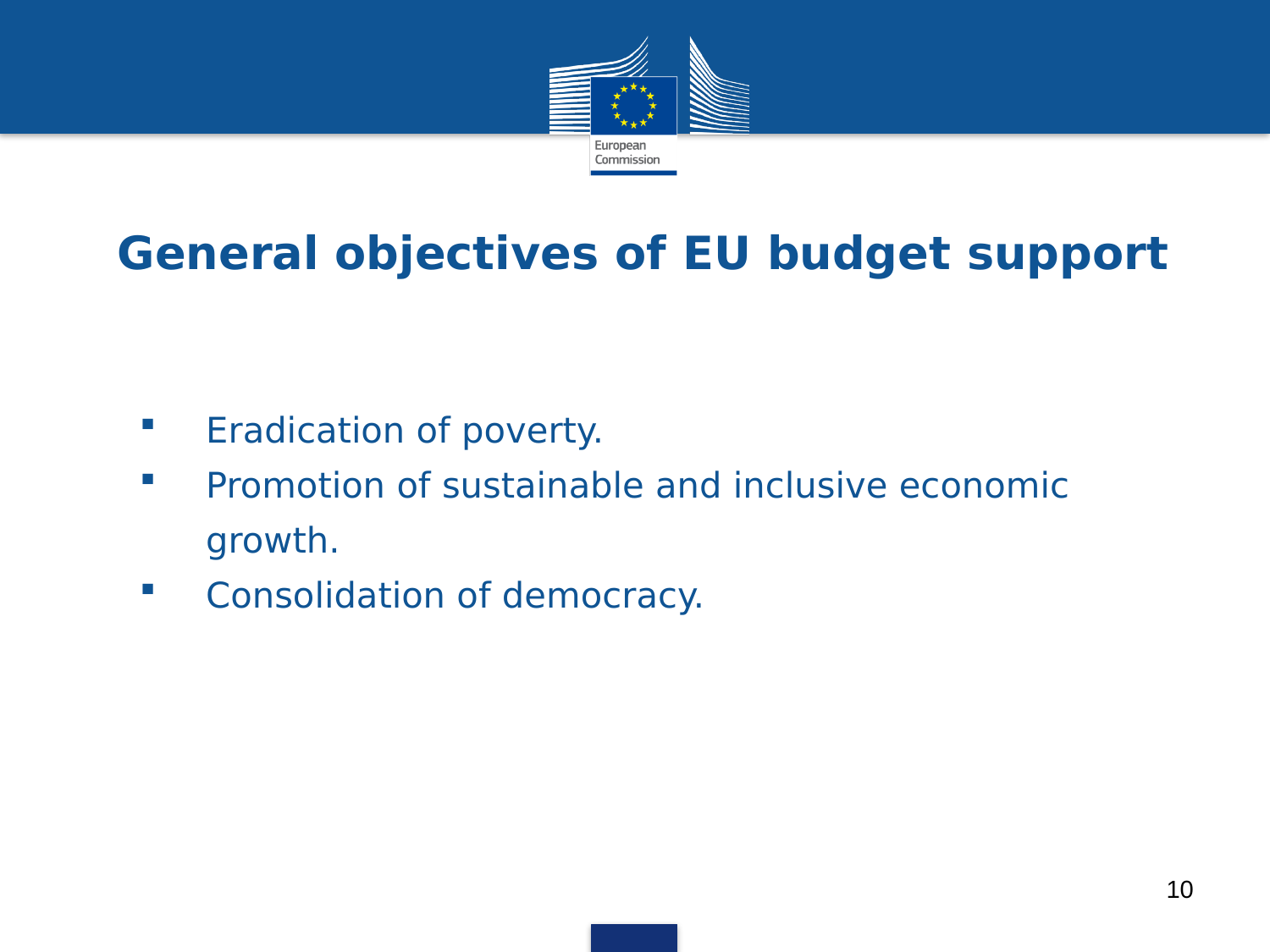

# General objectives of EU budget support

Eradication of poverty.
Promotion of sustainable and inclusive economic growth.
Consolidation of democracy.
10